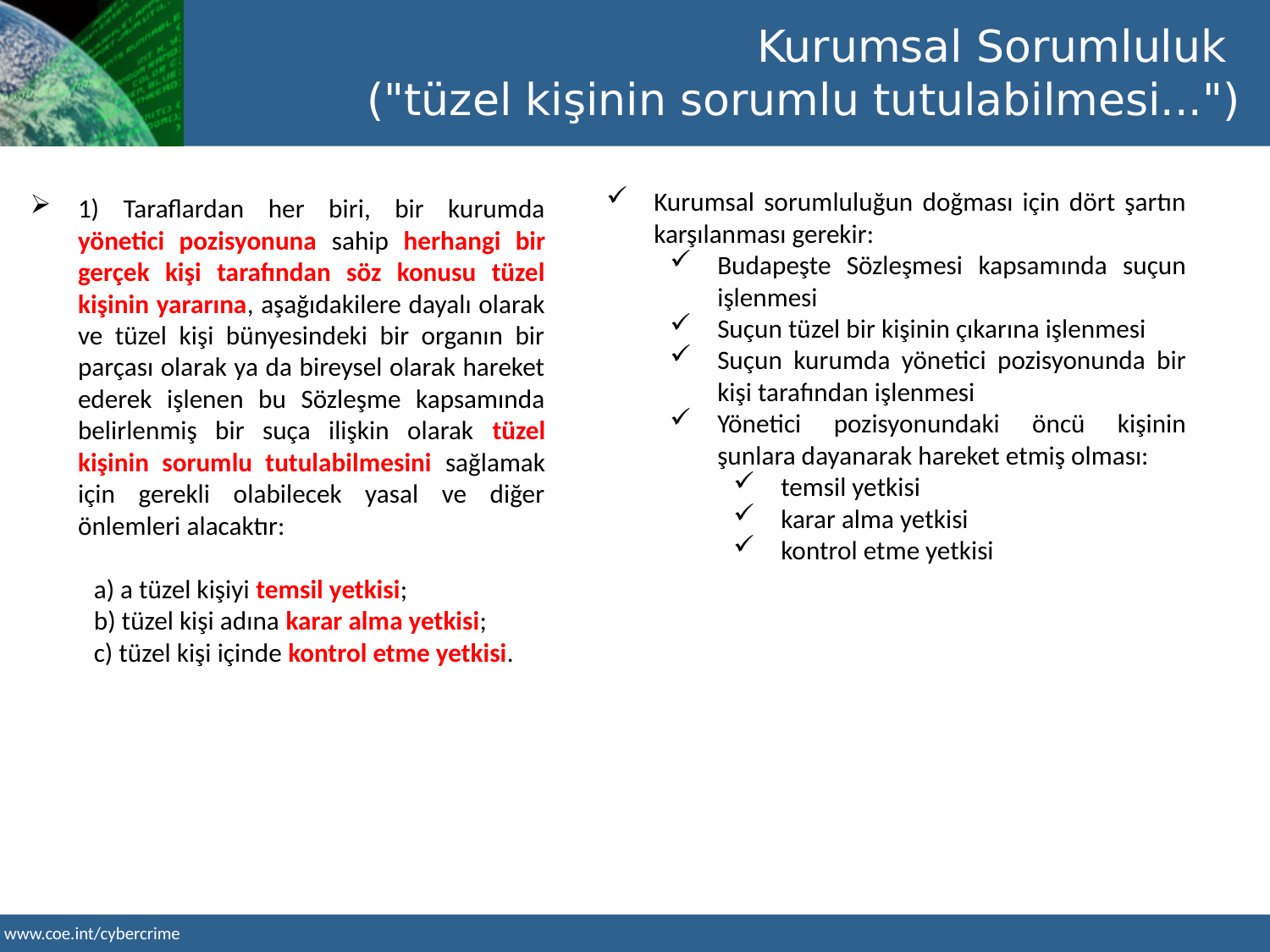

Kurumsal Sorumluluk
("tüzel kişinin sorumlu tutulabilmesi...")
Kurumsal sorumluluğun doğması için dört şartın karşılanması gerekir:
Budapeşte Sözleşmesi kapsamında suçun işlenmesi
Suçun tüzel bir kişinin çıkarına işlenmesi
Suçun kurumda yönetici pozisyonunda bir kişi tarafından işlenmesi
Yönetici pozisyonundaki öncü kişinin şunlara dayanarak hareket etmiş olması:
temsil yetkisi
karar alma yetkisi
kontrol etme yetkisi
1) Taraflardan her biri, bir kurumda yönetici pozisyonuna sahip herhangi bir gerçek kişi tarafından söz konusu tüzel kişinin yararına, aşağıdakilere dayalı olarak ve tüzel kişi bünyesindeki bir organın bir parçası olarak ya da bireysel olarak hareket ederek işlenen bu Sözleşme kapsamında belirlenmiş bir suça ilişkin olarak tüzel kişinin sorumlu tutulabilmesini sağlamak için gerekli olabilecek yasal ve diğer önlemleri alacaktır:

a) a tüzel kişiyi temsil yetkisi;
b) tüzel kişi adına karar alma yetkisi;
c) tüzel kişi içinde kontrol etme yetkisi.